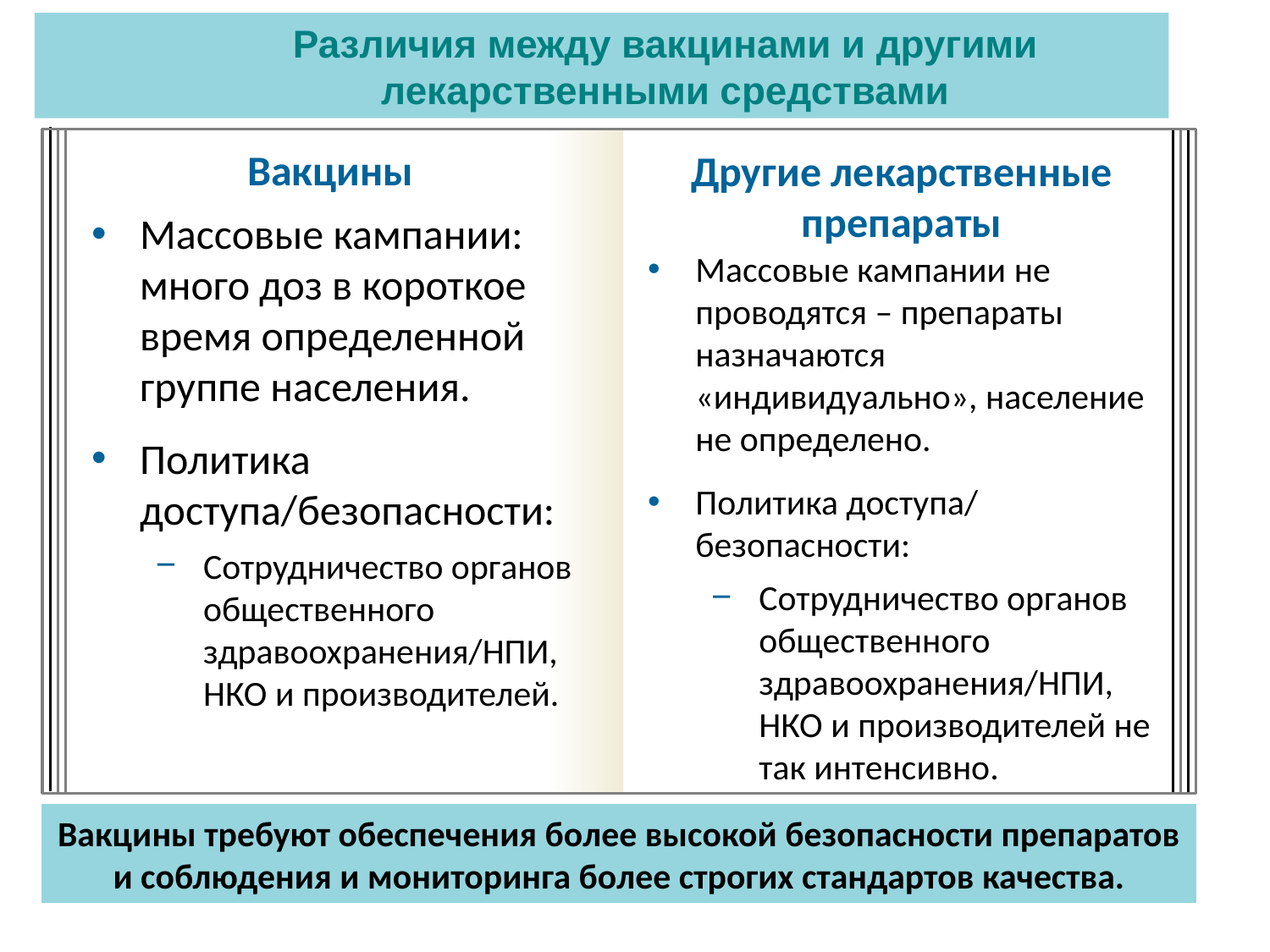

Различия между вакцинами и другими лекарственными средствами

Вакцины
Другие лекарственные препараты
Массовые кампании: много доз в короткое время определенной группе населения.
Политика доступа/безопасности:
Сотрудничество органов общественного здравоохранения/НПИ, НКО и производителей.

Массовые кампании не проводятся – препараты назначаются «индивидуально», население не определено.
Политика доступа/ безопасности:
Сотрудничество органов общественного здравоохранения/НПИ, НКО и производителей не так интенсивно.

Вакцины требуют обеспечения более высокой безопасности препаратов и соблюдения и мониторинга более строгих стандартов качества.